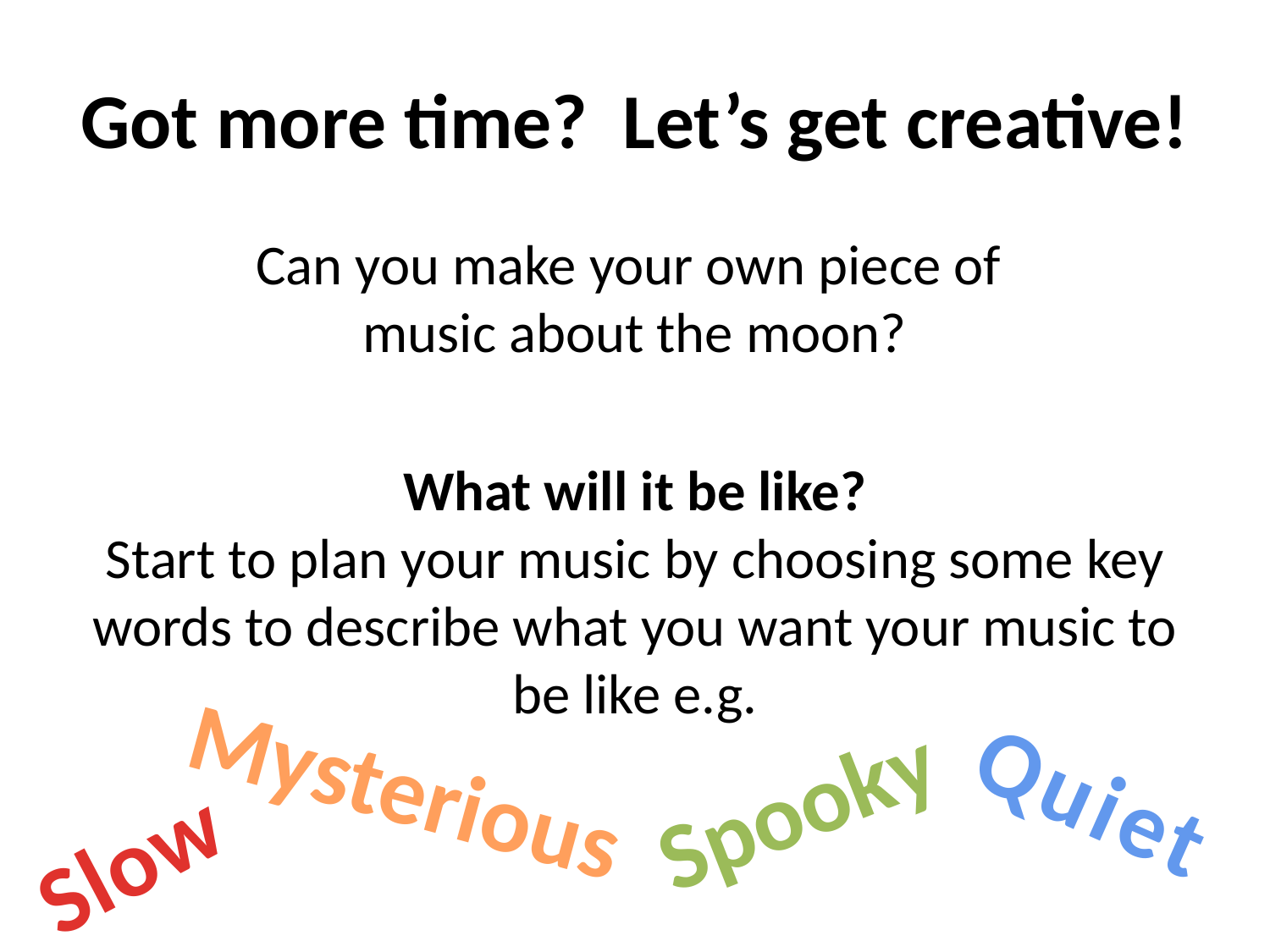

# Got more time?  Let’s get creative!
Can you make your own piece of
music about the moon?

What will it be like?
Start to plan your music by choosing some key words to describe what you want your music to be like e.g.
Mysterious
Quiet
Spooky
Slow